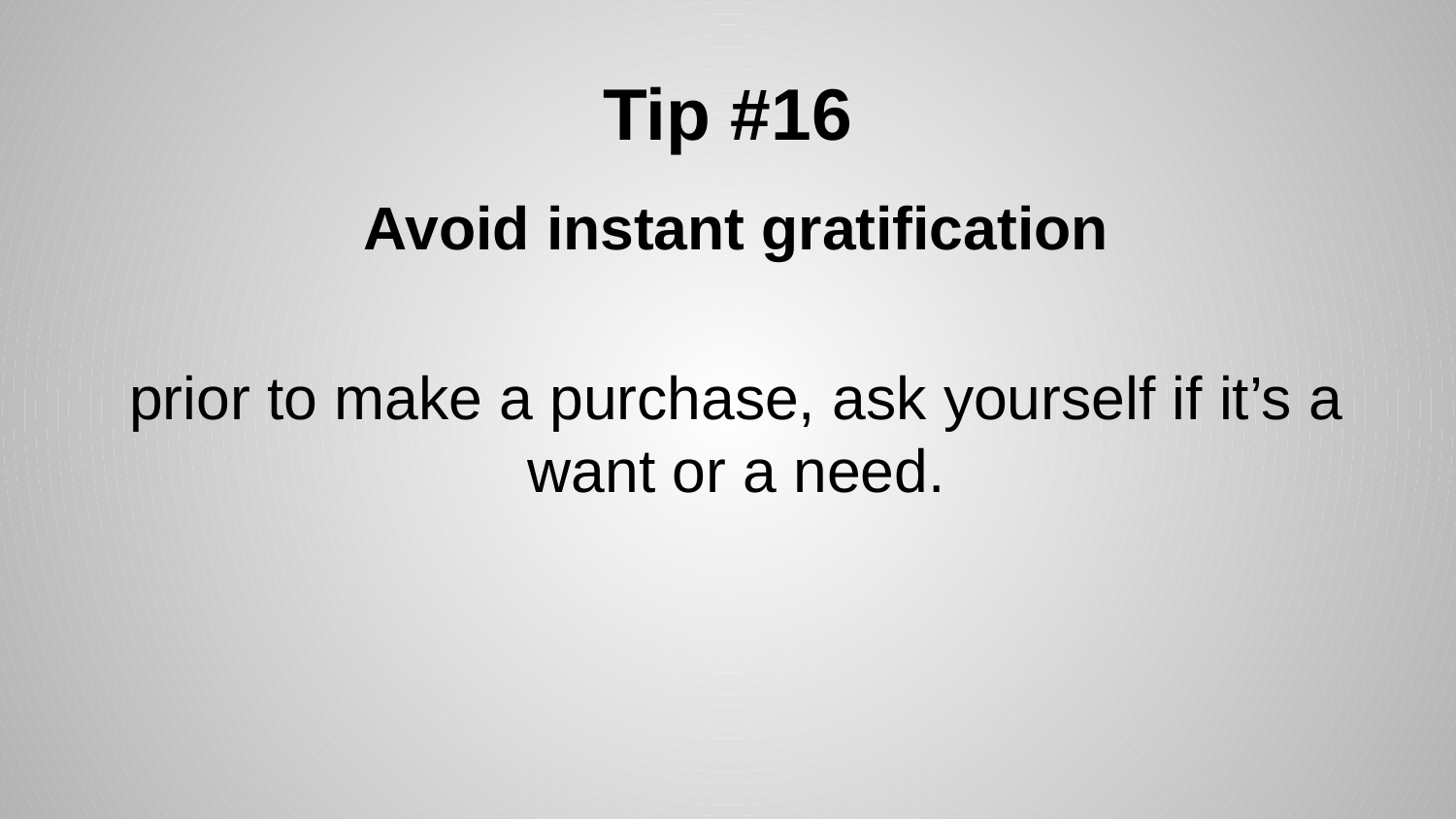

# Tip #16

Avoid instant gratification

prior to make a purchase, ask yourself if it’s a want or a need.